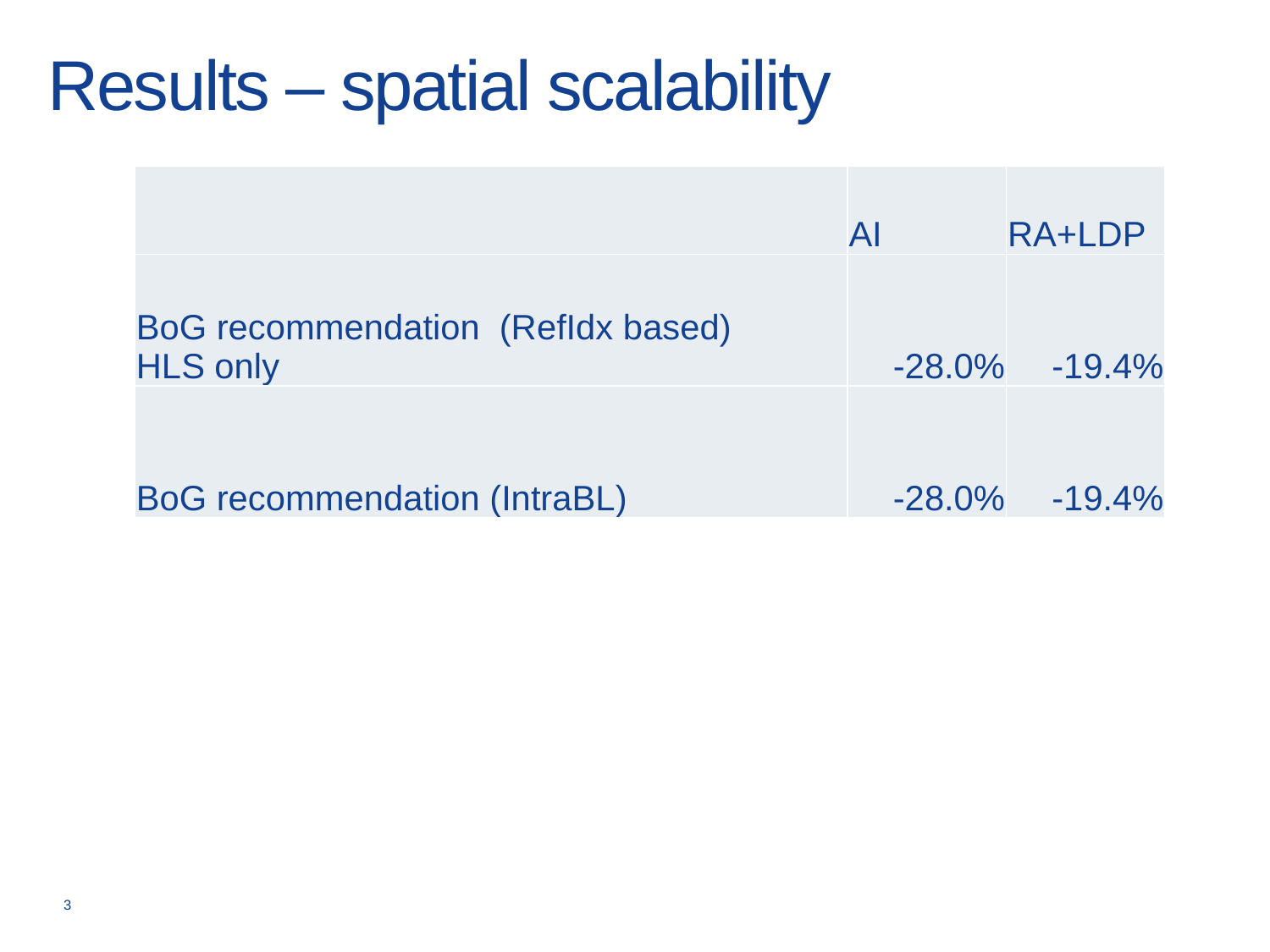

# Results – spatial scalability
|  | AI | RA+LDP |
| --- | --- | --- |
| BoG recommendation (RefIdx based) HLS only | -28.0% | -19.4% |
| BoG recommendation (IntraBL) | -28.0% | -19.4% |
3